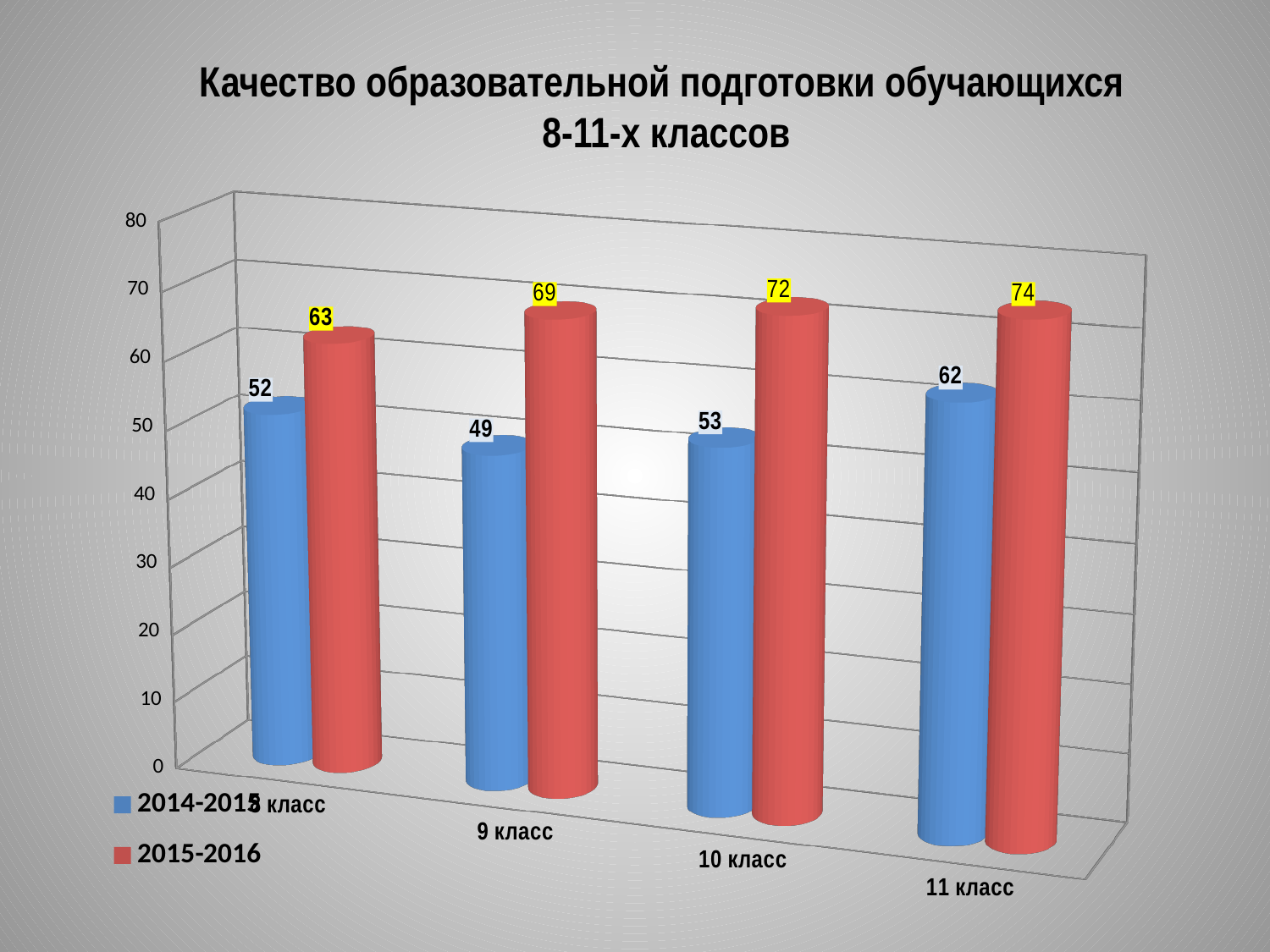

# Качество образовательной подготовки обучающихся 8-11-х классов

[unsupported chart]